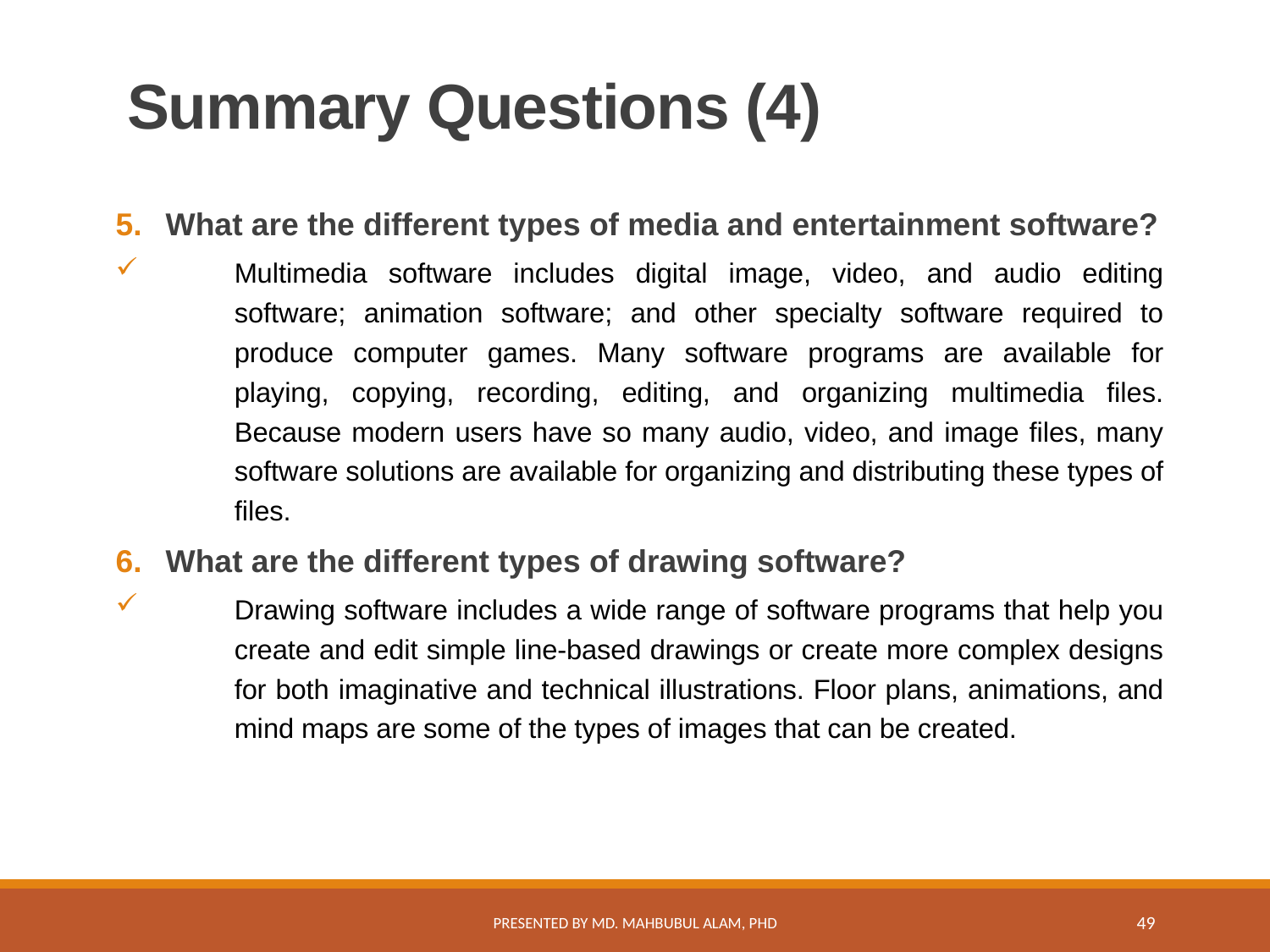

# Summary Questions (4)
What are the different types of media and entertainment software?
Multimedia software includes digital image, video, and audio editing software; animation software; and other specialty software required to produce computer games. Many software programs are available for playing, copying, recording, editing, and organizing multimedia files. Because modern users have so many audio, video, and image files, many software solutions are available for organizing and distributing these types of files.
What are the different types of drawing software?
Drawing software includes a wide range of software programs that help you create and edit simple line-based drawings or create more complex designs for both imaginative and technical illustrations. Floor plans, animations, and mind maps are some of the types of images that can be created.

Presented by Md. Mahbubul Alam, PhD
49